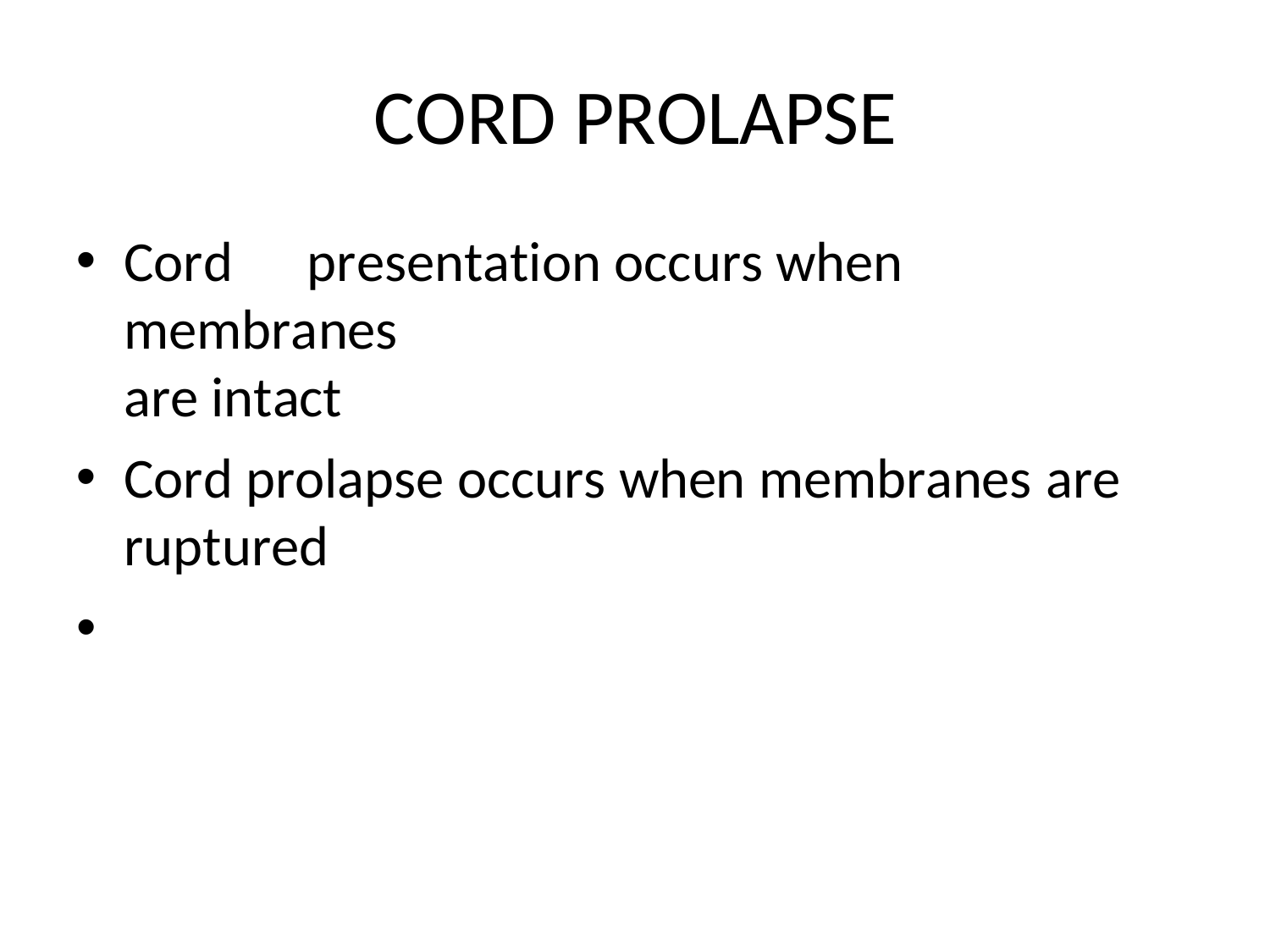

# CORD PROLAPSE
Cord	presentation occurs when membranes
are intact

Cord prolapse occurs when membranes are
ruptured

•